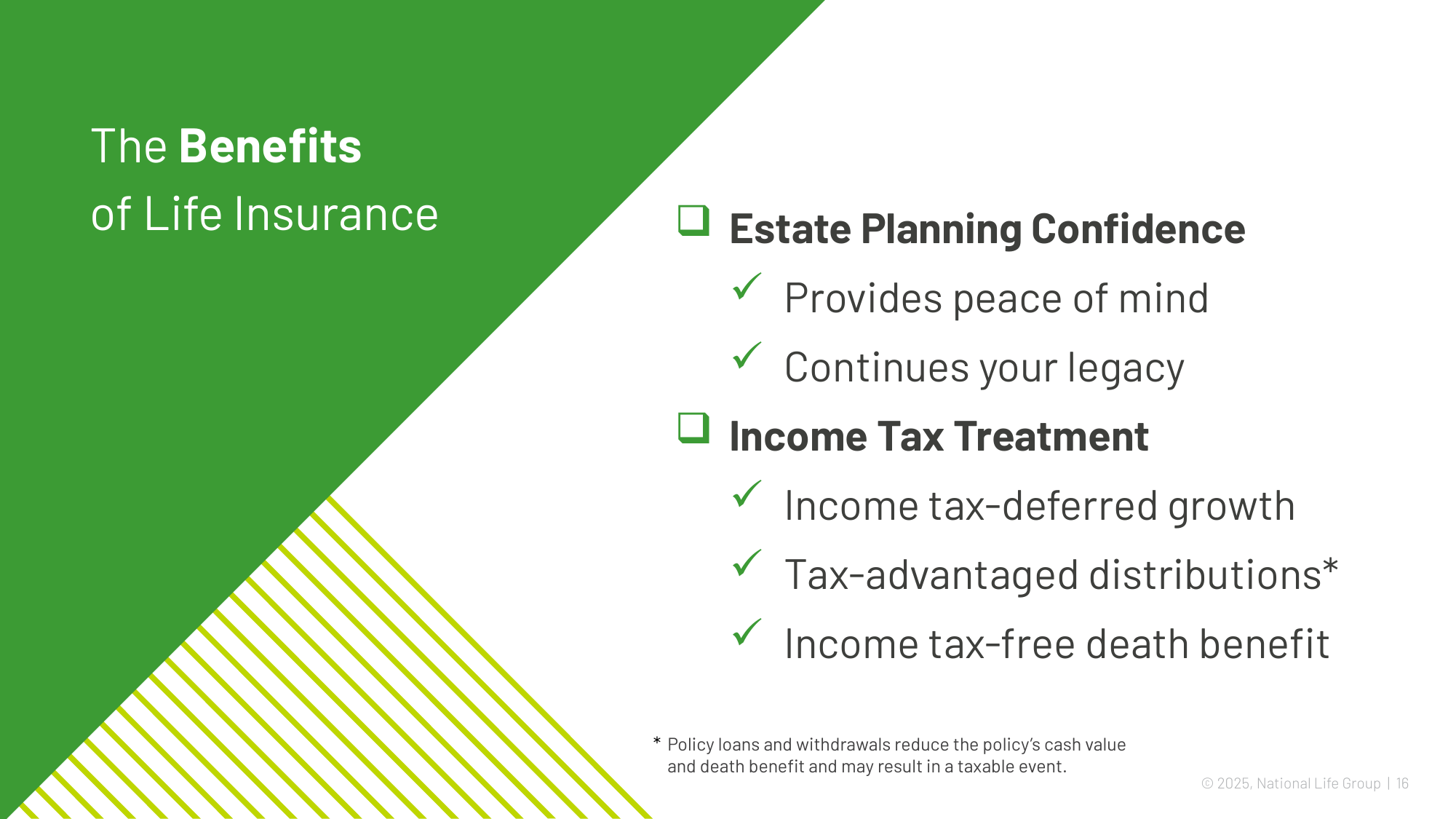

The Benefits
of Life Insurance
Estate Planning Confidence
Provides peace of mind
Continues your legacy
Income Tax Treatment
Income tax-deferred growth
Tax-advantaged distributions*
Income tax-free death benefit

Policy loans and withdrawals reduce the policy’s cash value and death benefit and may result in a taxable event.
© 2025, National Life Group  |  16